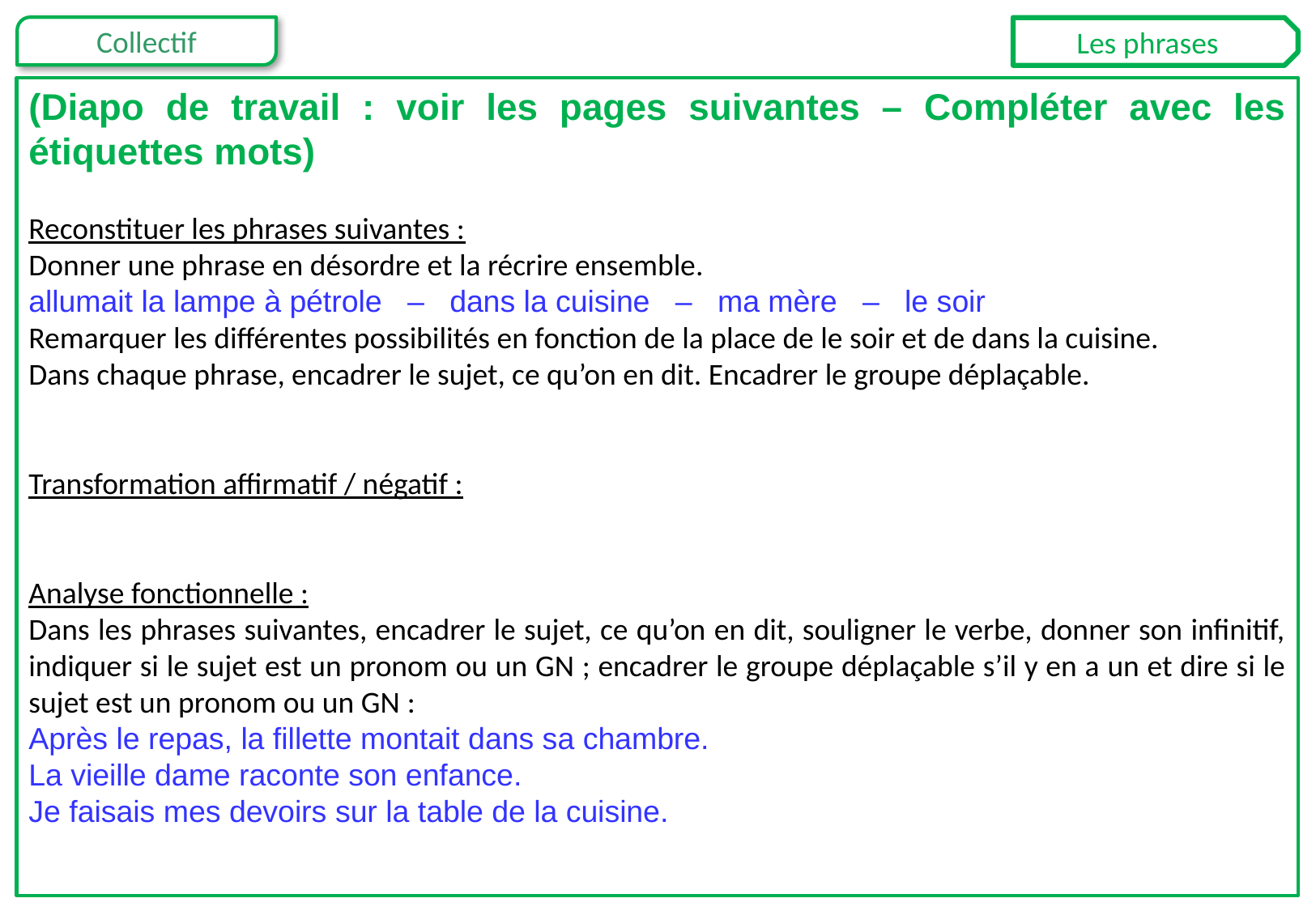

Les phrases
(Diapo de travail : voir les pages suivantes – Compléter avec les étiquettes mots)

Reconstituer les phrases suivantes :
Donner une phrase en désordre et la récrire ensemble.
allumait la lampe à pétrole   –   dans la cuisine   –   ma mère   –   le soir
Remarquer les différentes possibilités en fonction de la place de le soir et de dans la cuisine.
Dans chaque phrase, encadrer le sujet, ce qu’on en dit. Encadrer le groupe déplaçable.

Transformation affirmatif / négatif :

Analyse fonctionnelle :
Dans les phrases suivantes, encadrer le sujet, ce qu’on en dit, souligner le verbe, donner son infinitif, indiquer si le sujet est un pronom ou un GN ; encadrer le groupe déplaçable s’il y en a un et dire si le sujet est un pronom ou un GN :
Après le repas, la fillette montait dans sa chambre.
La vieille dame raconte son enfance.
Je faisais mes devoirs sur la table de la cuisine.